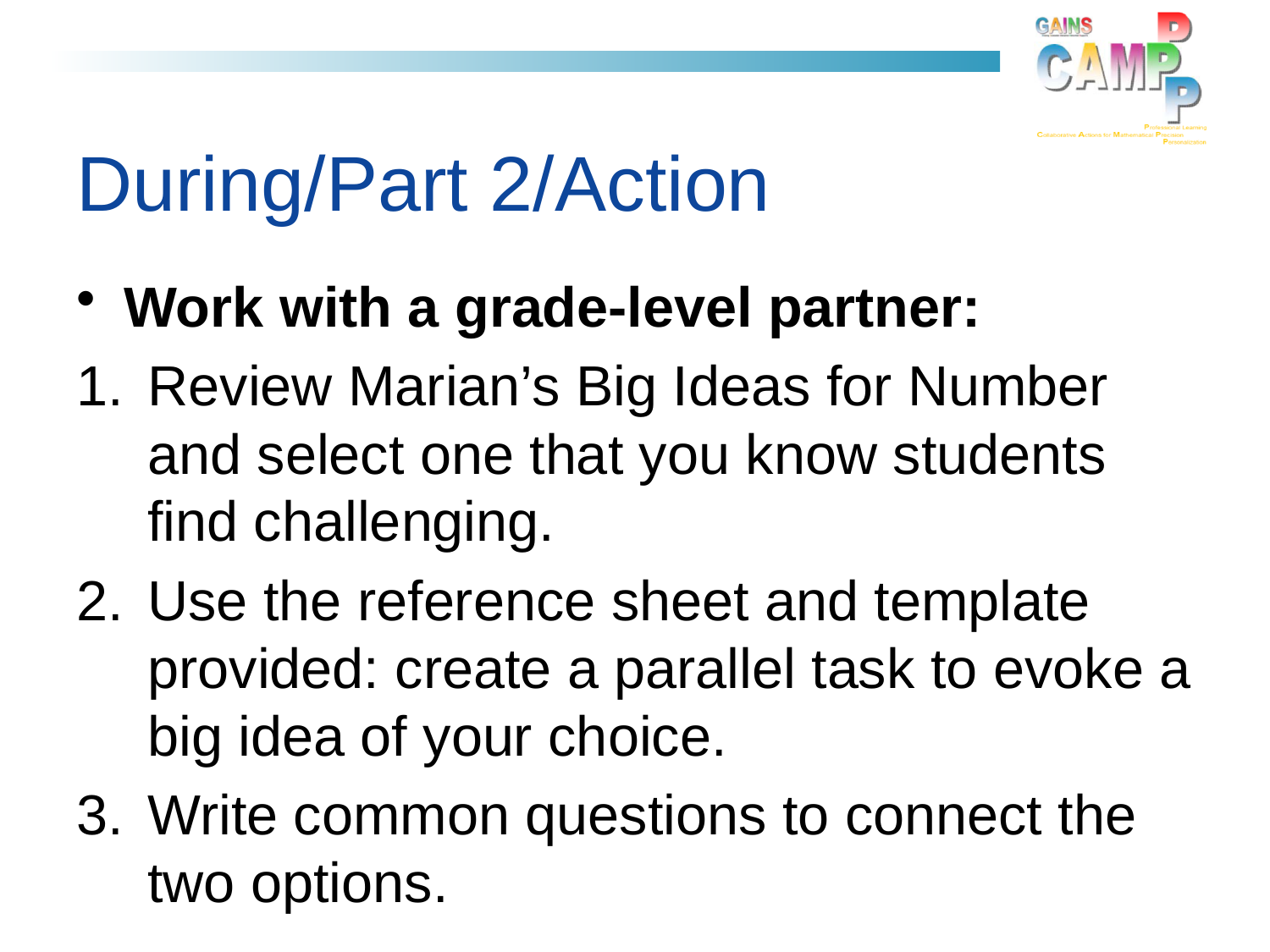

# During/Part 2/Action
Work with a grade-level partner:
Review Marian’s Big Ideas for Number and select one that you know students  find challenging.
Use the reference sheet and template provided: create a parallel task to evoke a big idea of your choice.
Write common questions to connect the two options.